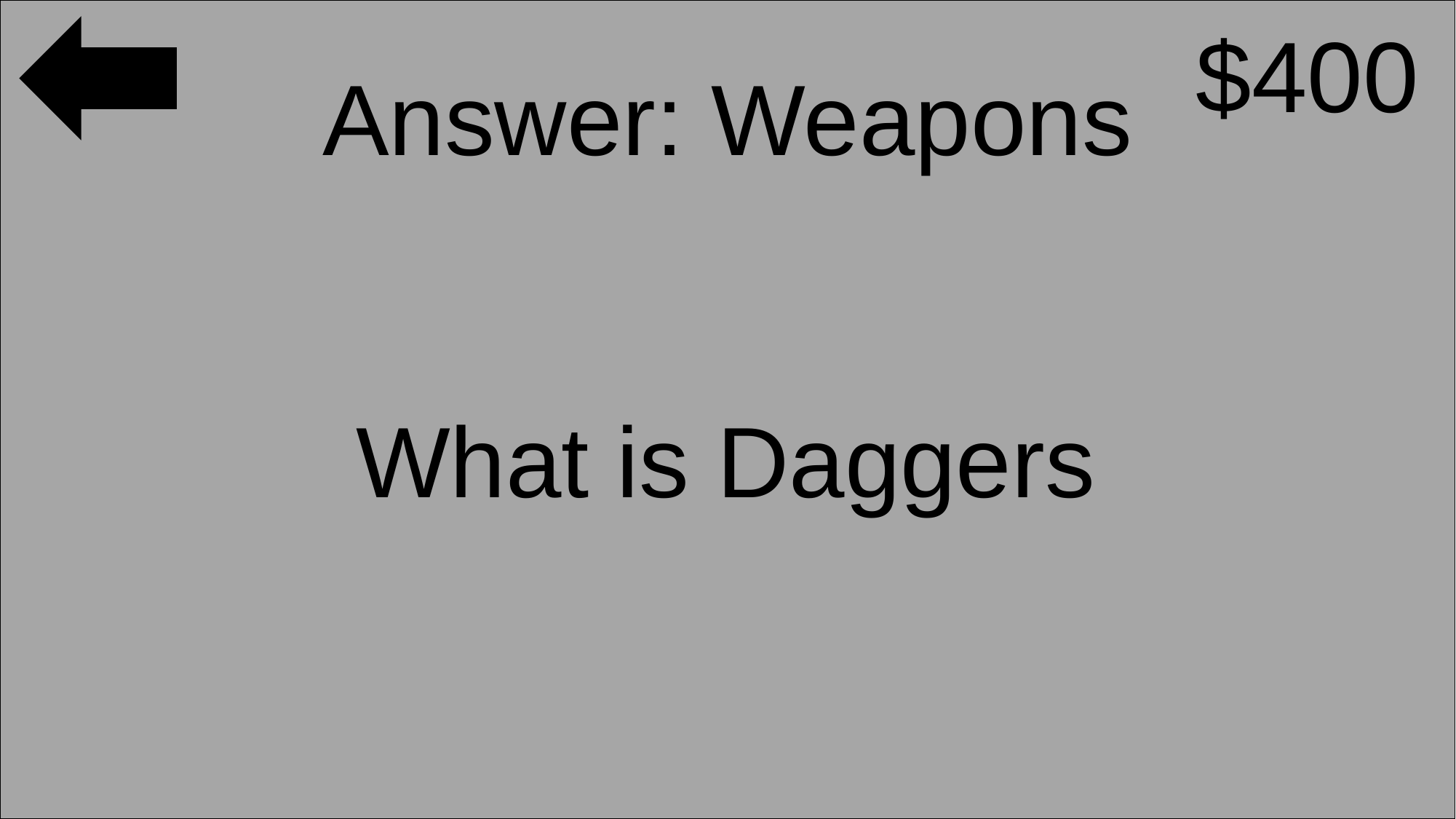

$400

#
Answer: Weapons

What is Daggers